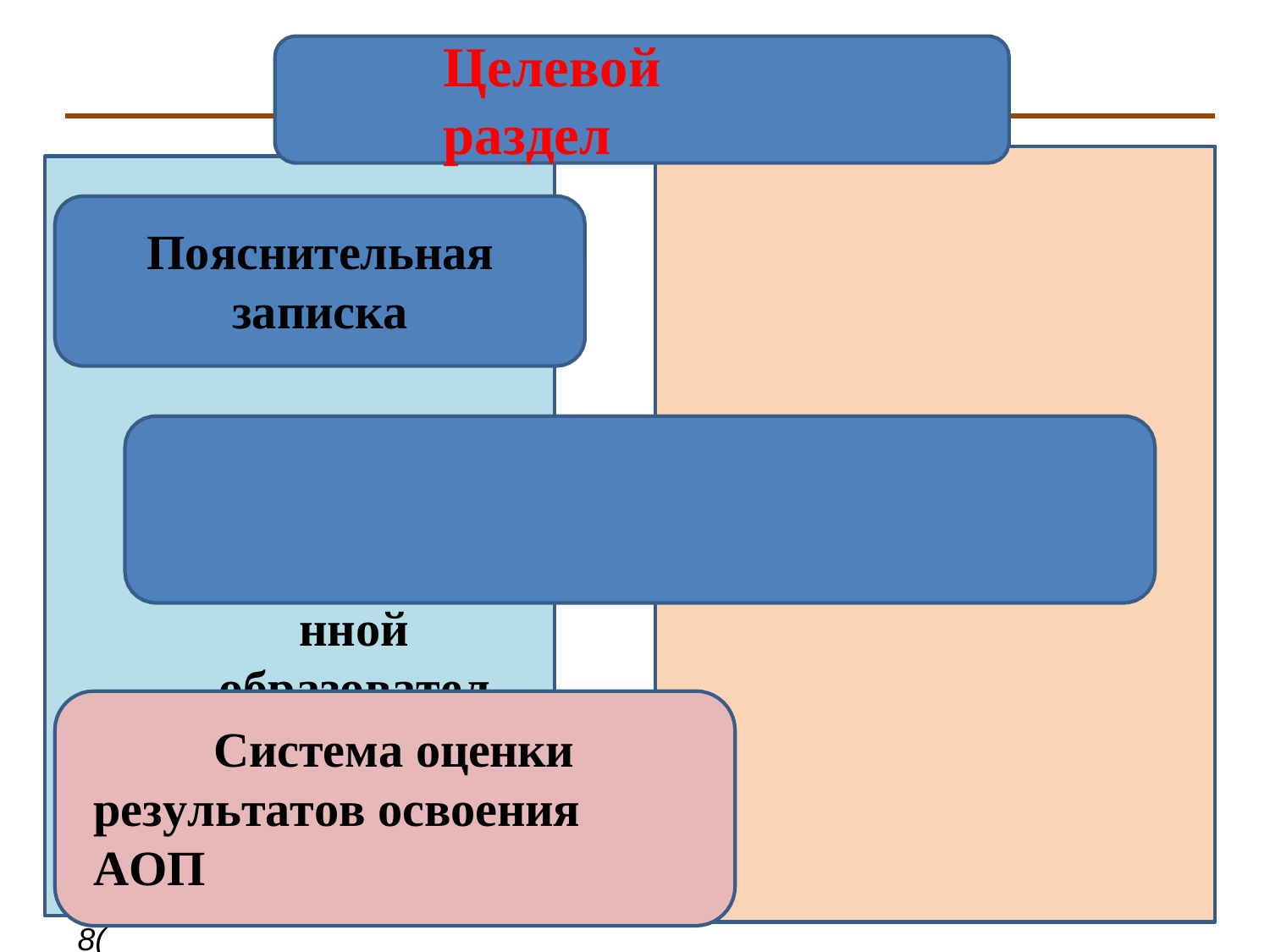

Целевой раздел

Пояснительная
записка

Результаты освоения адаптированной
образовательной программы

Система оценки результатов освоения АОП
http://sibou.ru/, sib-ou@mail.ru, 8(
3852) 5
7-20-64, +7(929) 397-20-64